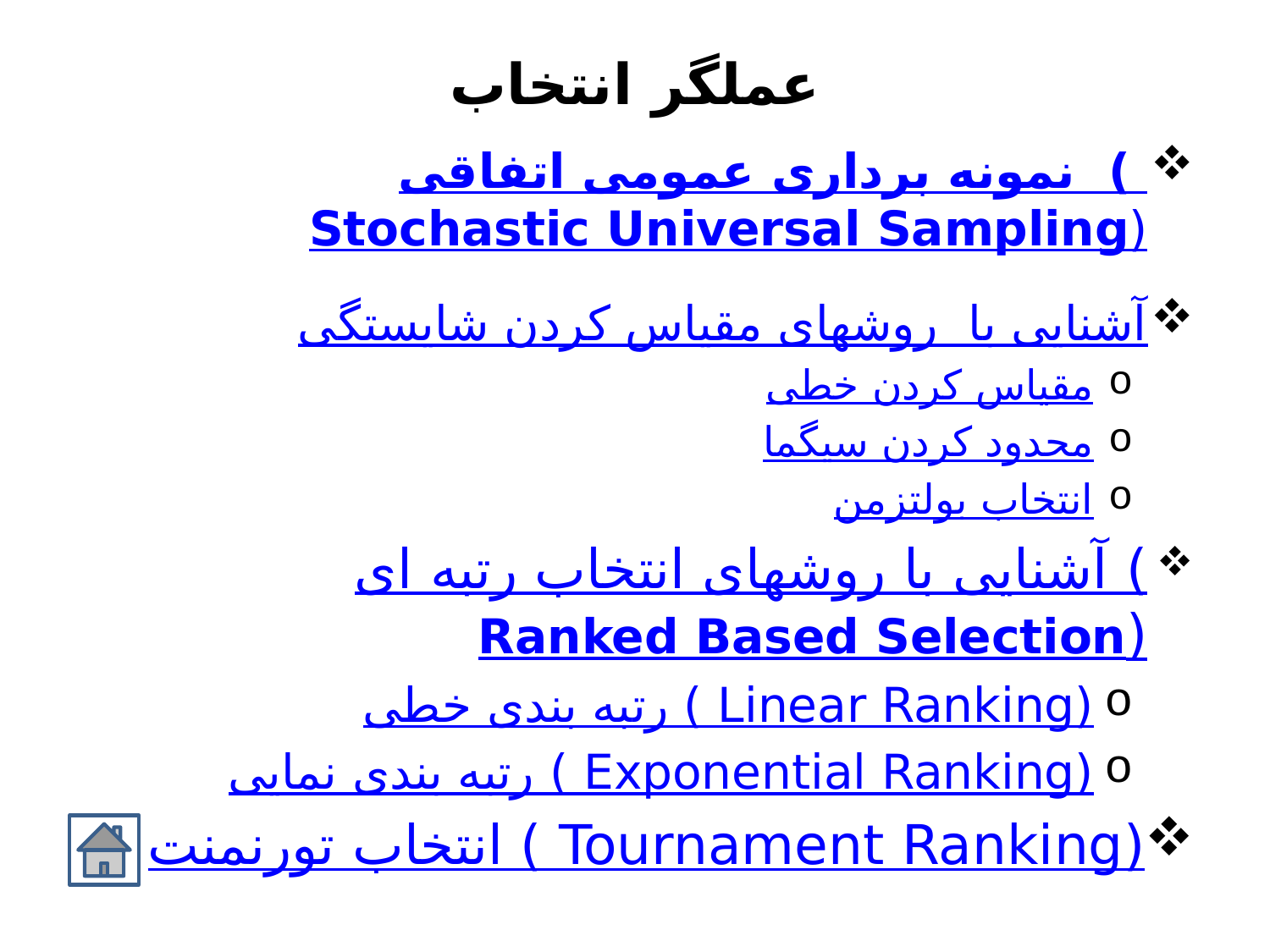

# عملگر انتخاب
نمونه برداری عمومی اتفاقی  ( Stochastic Universal Sampling)

آشنایی با  روشهای مقیاس کردن شایستگی
مقیاس کردن خطی
محدود کردن سیگما
انتخاب بولتزمن
آشنایی با روشهای انتخاب رتبه ای (Ranked Based Selection)
رتبه بندی خطی ( Linear Ranking)
رتبه بندی نمایی ( Exponential Ranking)
انتخاب تورنمنت ( Tournament Ranking)